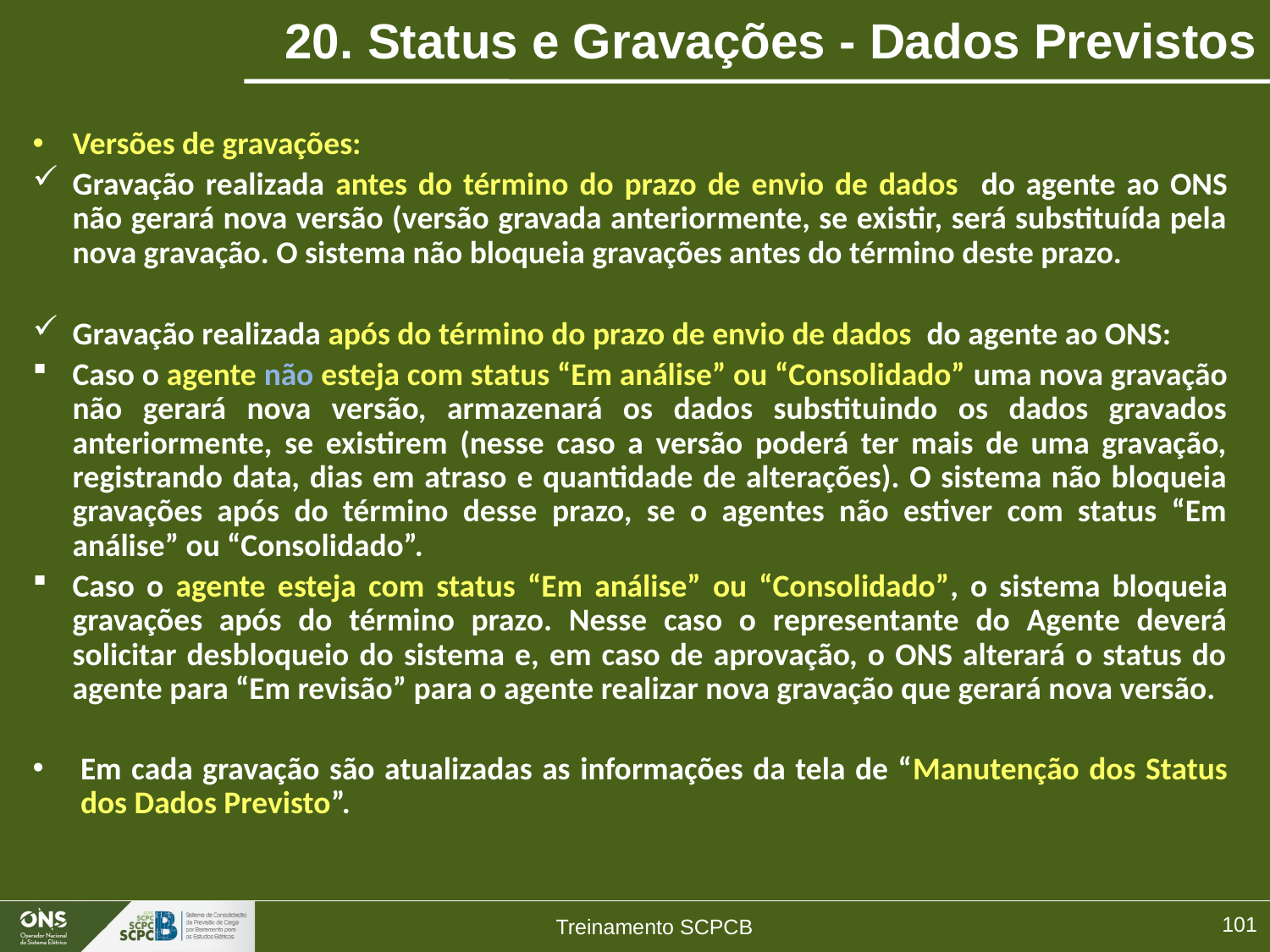

# 20. Status e Gravações - Dados Previstos
Versões de gravações:
Gravação realizada antes do término do prazo de envio de dados  do agente ao ONS não gerará nova versão (versão gravada anteriormente, se existir, será substituída pela nova gravação. O sistema não bloqueia gravações antes do término deste prazo.

Gravação realizada após do término do prazo de envio de dados  do agente ao ONS:
Caso o agente não esteja com status “Em análise” ou “Consolidado” uma nova gravação não gerará nova versão, armazenará os dados substituindo os dados gravados anteriormente, se existirem (nesse caso a versão poderá ter mais de uma gravação, registrando data, dias em atraso e quantidade de alterações). O sistema não bloqueia gravações após do término desse prazo, se o agentes não estiver com status “Em análise” ou “Consolidado”.
Caso o agente esteja com status “Em análise” ou “Consolidado”, o sistema bloqueia gravações após do término prazo. Nesse caso o representante do Agente deverá solicitar desbloqueio do sistema e, em caso de aprovação, o ONS alterará o status do agente para “Em revisão” para o agente realizar nova gravação que gerará nova versão.
Em cada gravação são atualizadas as informações da tela de “Manutenção dos Status dos Dados Previsto”.